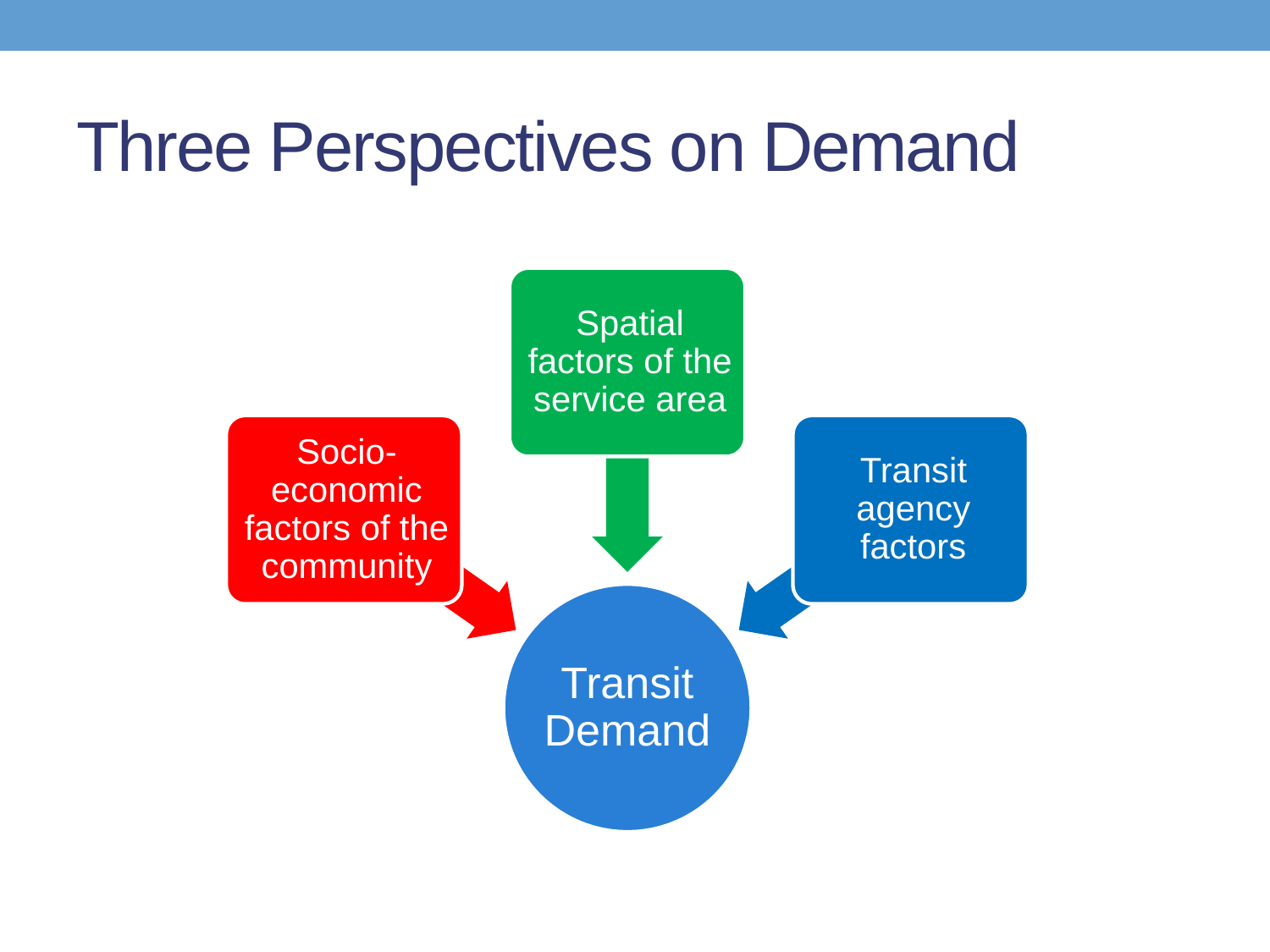

# Three Perspectives on Demand
Transit Demand
Socio-economic factors of the community
Spatial factors of the service area
Transit agency factors